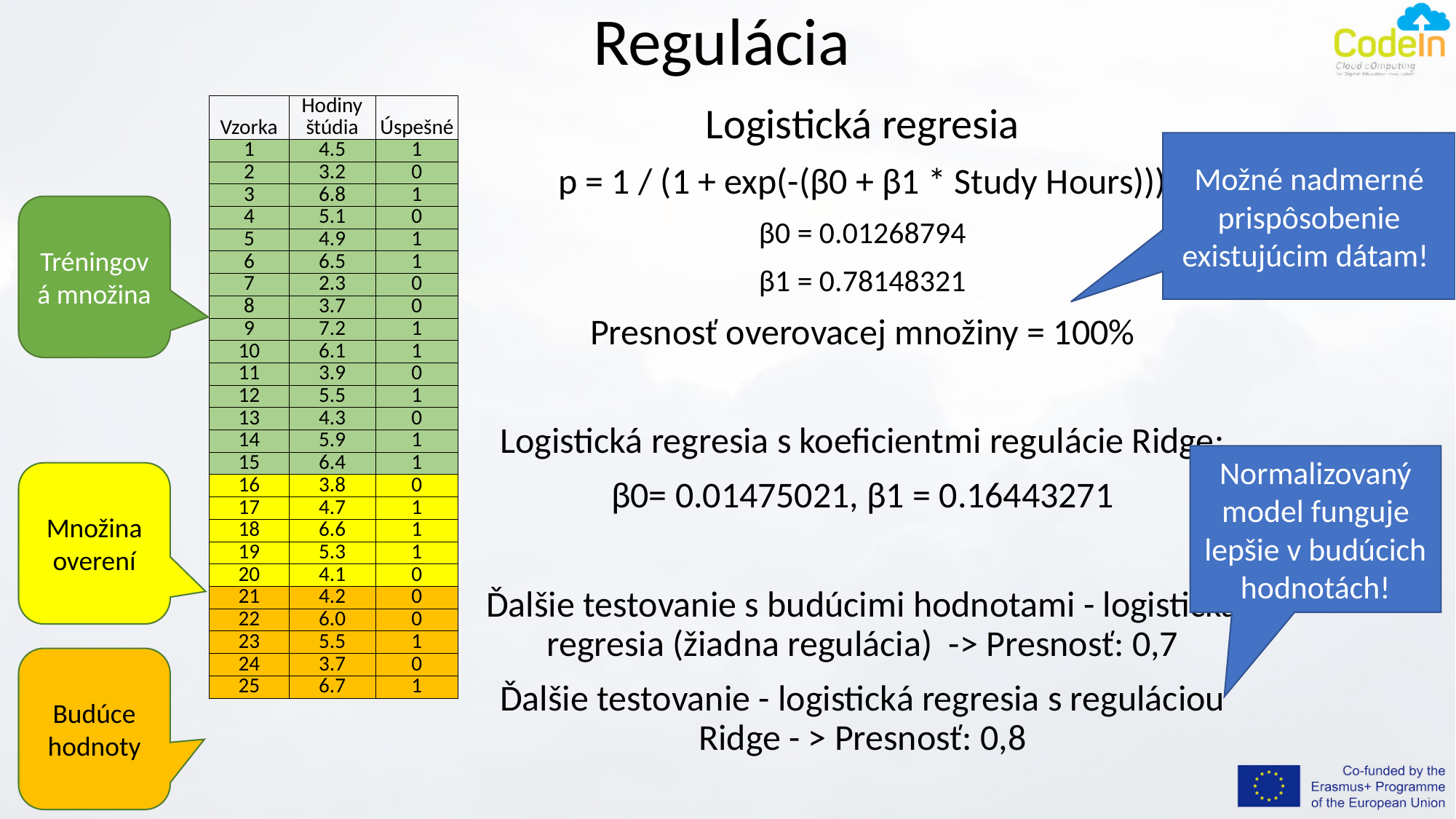

# Regulácia
| Vzorka | Hodiny štúdia | Úspešné |
| --- | --- | --- |
| 1 | 4.5 | 1 |
| 2 | 3.2 | 0 |
| 3 | 6.8 | 1 |
| 4 | 5.1 | 0 |
| 5 | 4.9 | 1 |
| 6 | 6.5 | 1 |
| 7 | 2.3 | 0 |
| 8 | 3.7 | 0 |
| 9 | 7.2 | 1 |
| 10 | 6.1 | 1 |
| 11 | 3.9 | 0 |
| 12 | 5.5 | 1 |
| 13 | 4.3 | 0 |
| 14 | 5.9 | 1 |
| 15 | 6.4 | 1 |
| 16 | 3.8 | 0 |
| 17 | 4.7 | 1 |
| 18 | 6.6 | 1 |
| 19 | 5.3 | 1 |
| 20 | 4.1 | 0 |
| 21 | 4.2 | 0 |
| 22 | 6.0 | 0 |
| 23 | 5.5 | 1 |
| 24 | 3.7 | 0 |
| 25 | 6.7 | 1 |
Logistická regresia
p = 1 / (1 + exp(-(β0 + β1 * Study Hours)))
β0 = 0.01268794
β1 = 0.78148321
Presnosť overovacej množiny = 100%

Logistická regresia s koeficientmi regulácie Ridge:
β0= 0.01475021, β1 = 0.16443271

Ďalšie testovanie s budúcimi hodnotami - logistická regresia (žiadna regulácia)  -> Presnosť: 0,7
Ďalšie testovanie - logistická regresia s reguláciou Ridge - > Presnosť: 0,8
Možné nadmerné prispôsobenie existujúcim dátam!
Tréningová množina
Normalizovaný model funguje lepšie v budúcich hodnotách!
Množina overení
Budúce hodnoty